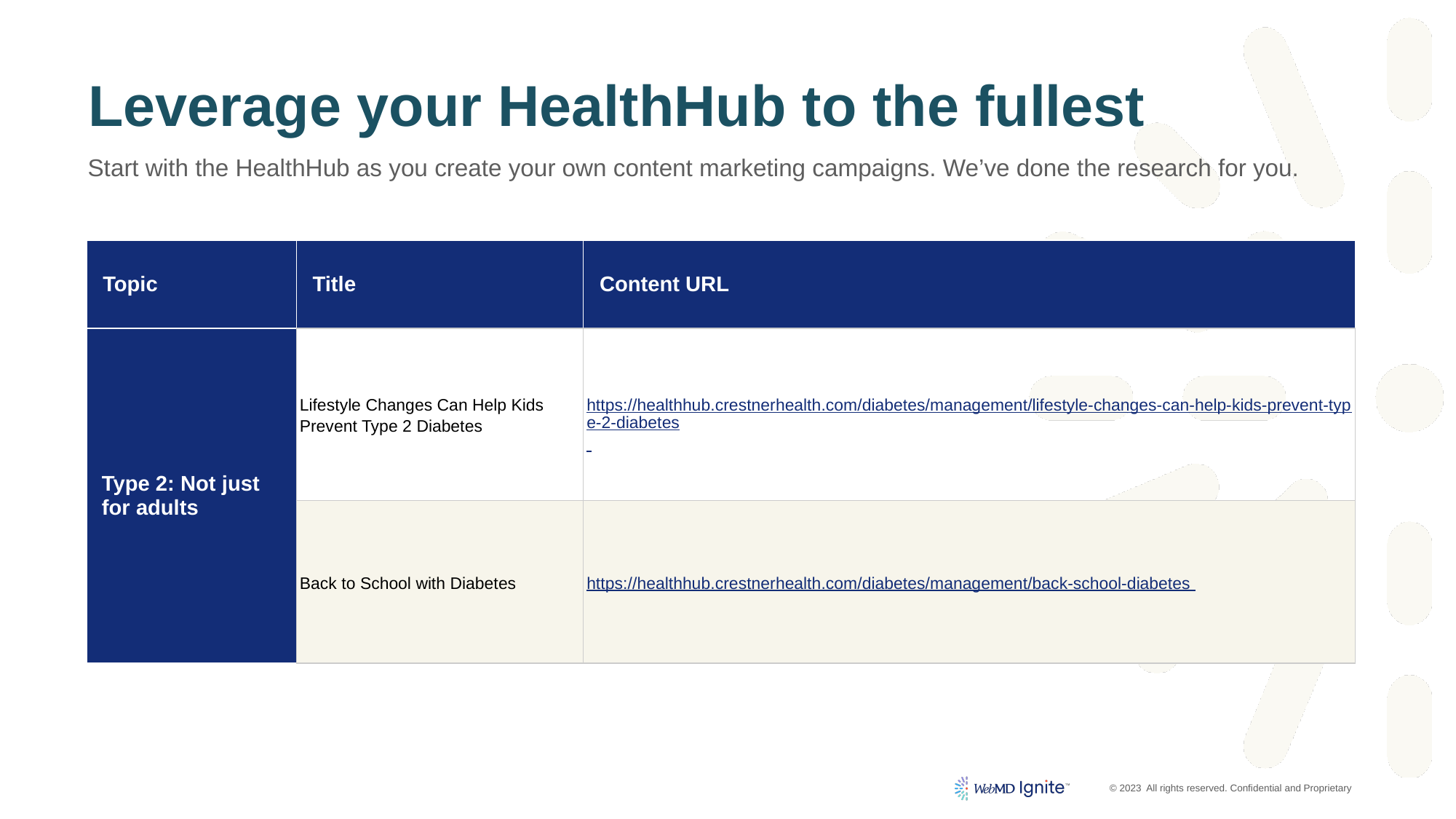

# Leverage your HealthHub to the fullest
Start with the HealthHub as you create your own content marketing campaigns. We’ve done the research for you.
| Topic | Title | Content URL |
| --- | --- | --- |
| Type 2: Not just for adults | Lifestyle Changes Can Help Kids Prevent Type 2 Diabetes | https://healthhub.crestnerhealth.com/diabetes/management/lifestyle-changes-can-help-kids-prevent-type-2-diabetes |
|  | Back to School with Diabetes | https://healthhub.crestnerhealth.com/diabetes/management/back-school-diabetes |